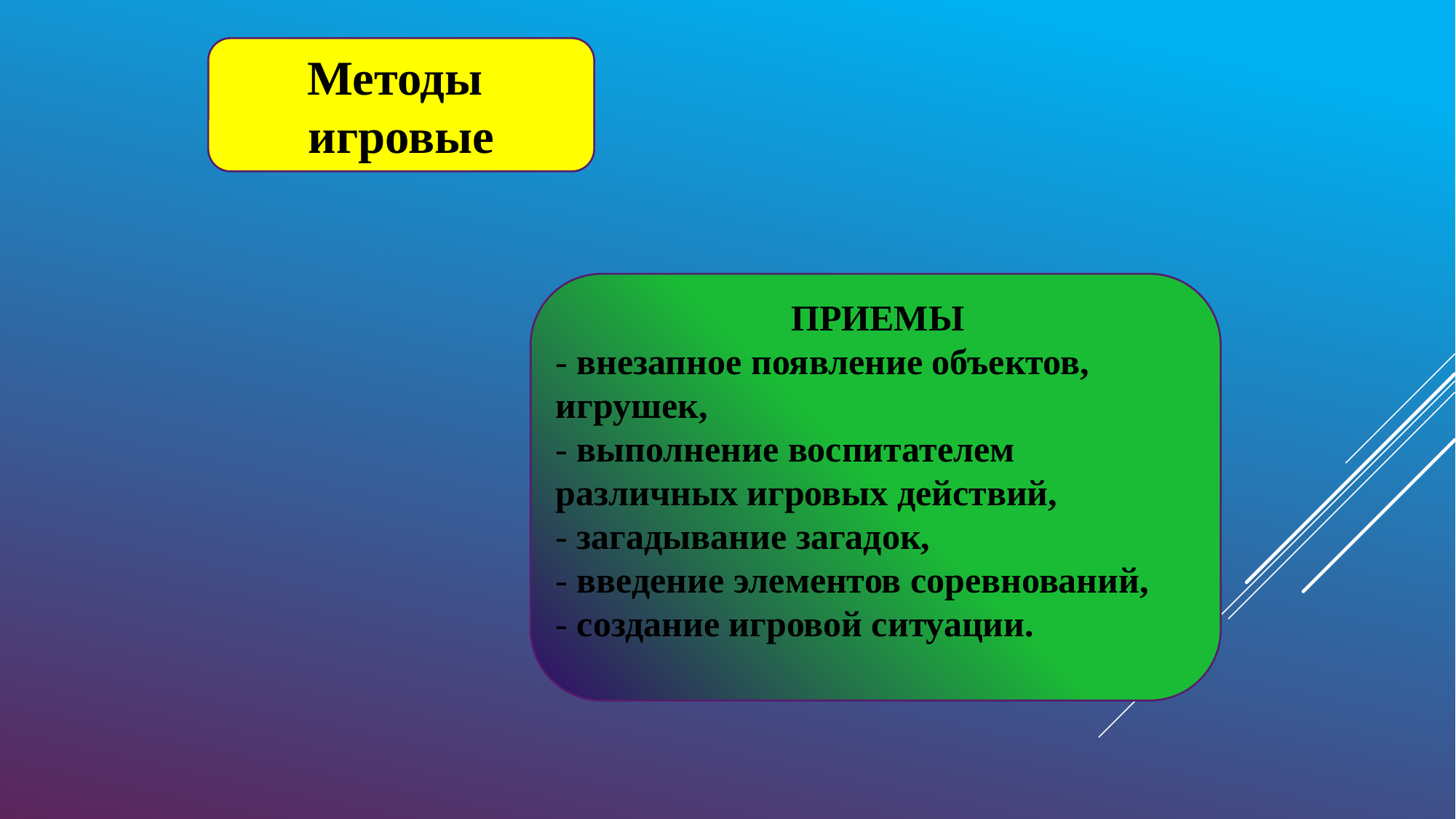

Методы
игровые
ПРИЕМЫ
- внезапное появление объектов, игрушек,
- выполнение воспитателем  различных игровых действий,
- загадывание загадок,
- введение элементов соревнований,
- создание игровой ситуации.